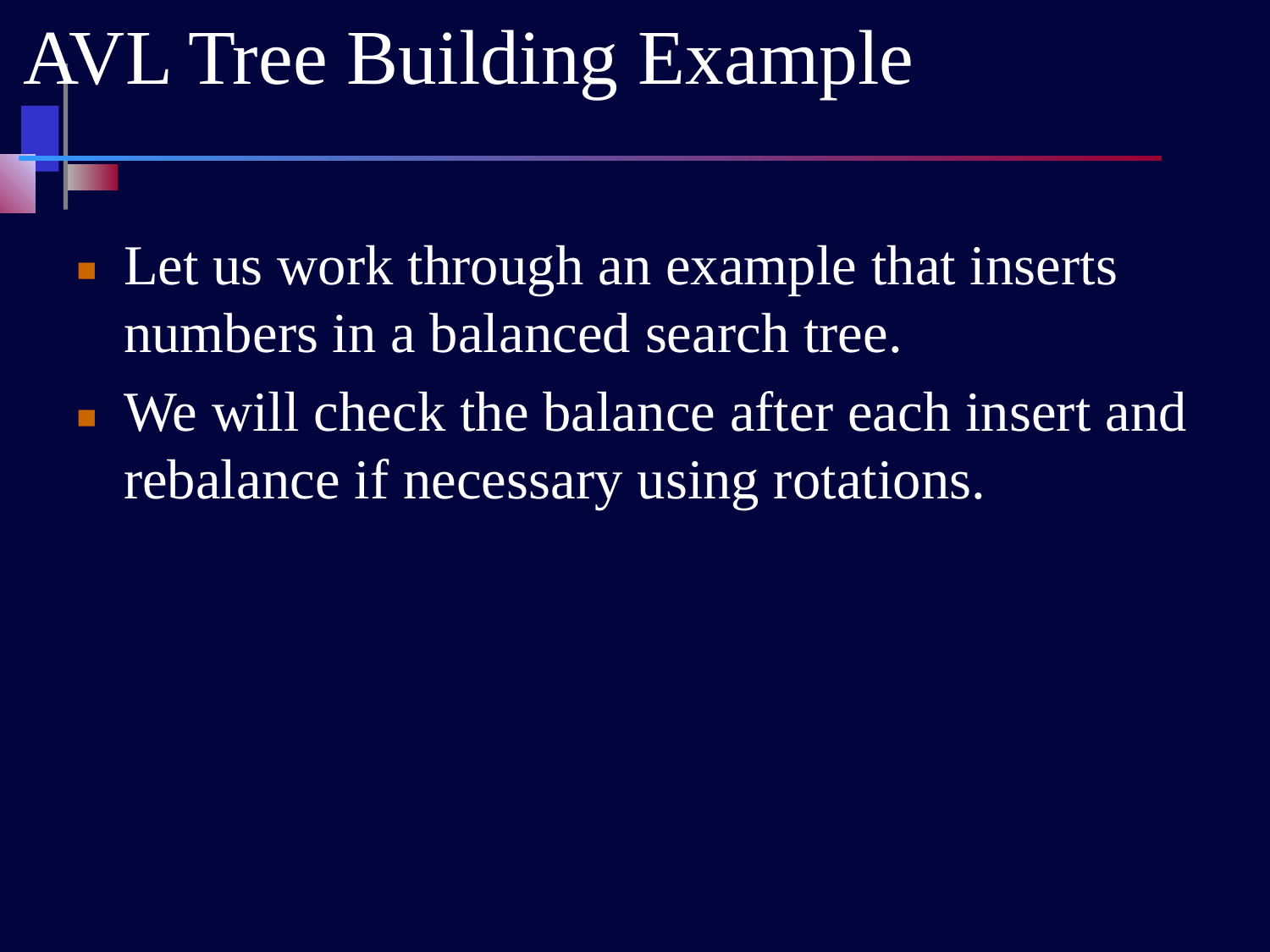

# AVL Tree Building Example
Let us work through an example that inserts numbers in a balanced search tree.
We will check the balance after each insert and rebalance if necessary using rotations.